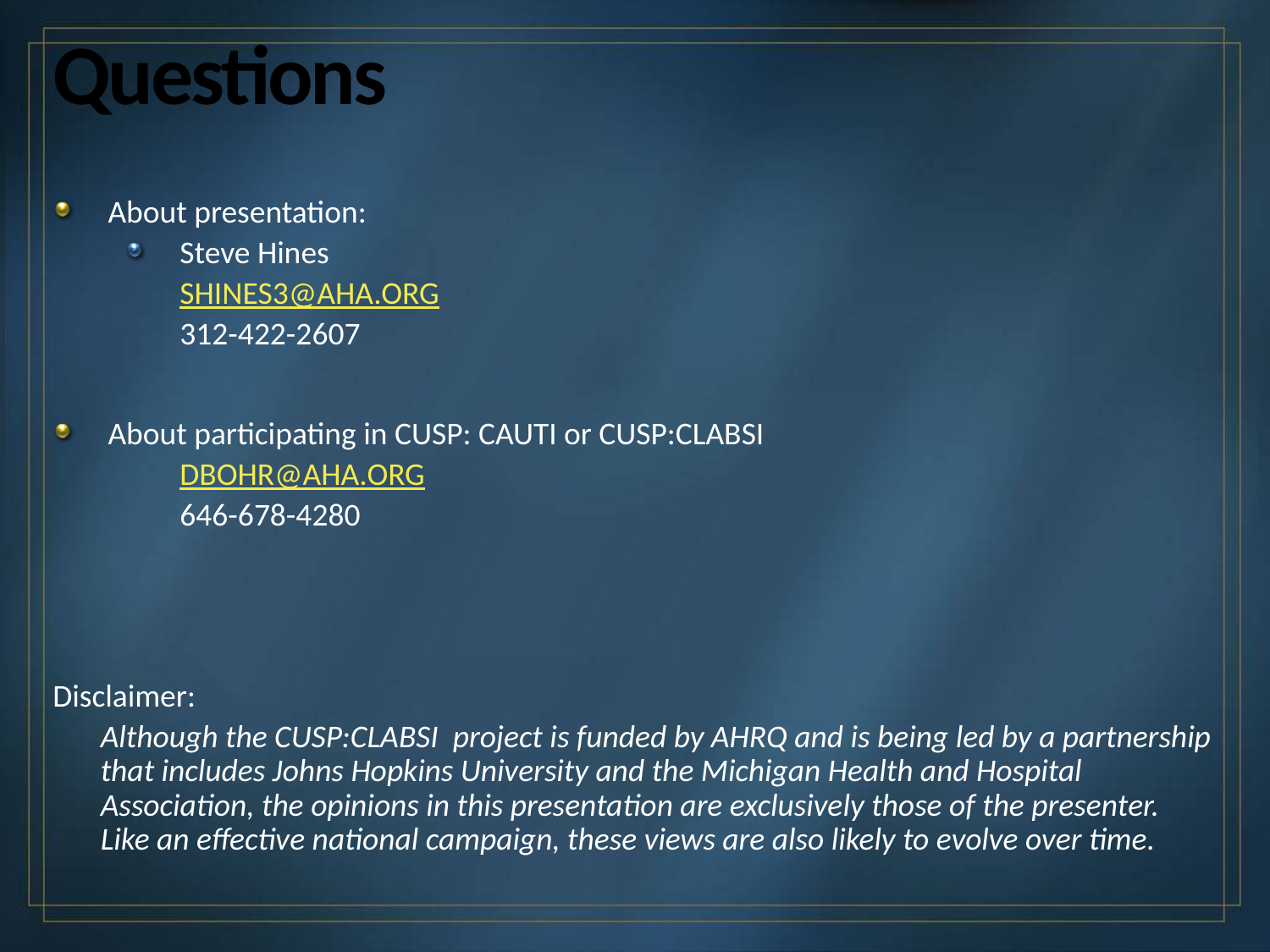

# Questions
About presentation:
Steve Hines
SHINES3@AHA.ORG
312-422-2607

About participating in CUSP: CAUTI or CUSP:CLABSI
DBOHR@AHA.ORG
646-678-4280

Disclaimer:
	Although the CUSP:CLABSI  project is funded by AHRQ and is being led by a partnership that includes Johns Hopkins University and the Michigan Health and Hospital Association, the opinions in this presentation are exclusively those of the presenter.  Like an effective national campaign, these views are also likely to evolve over time.